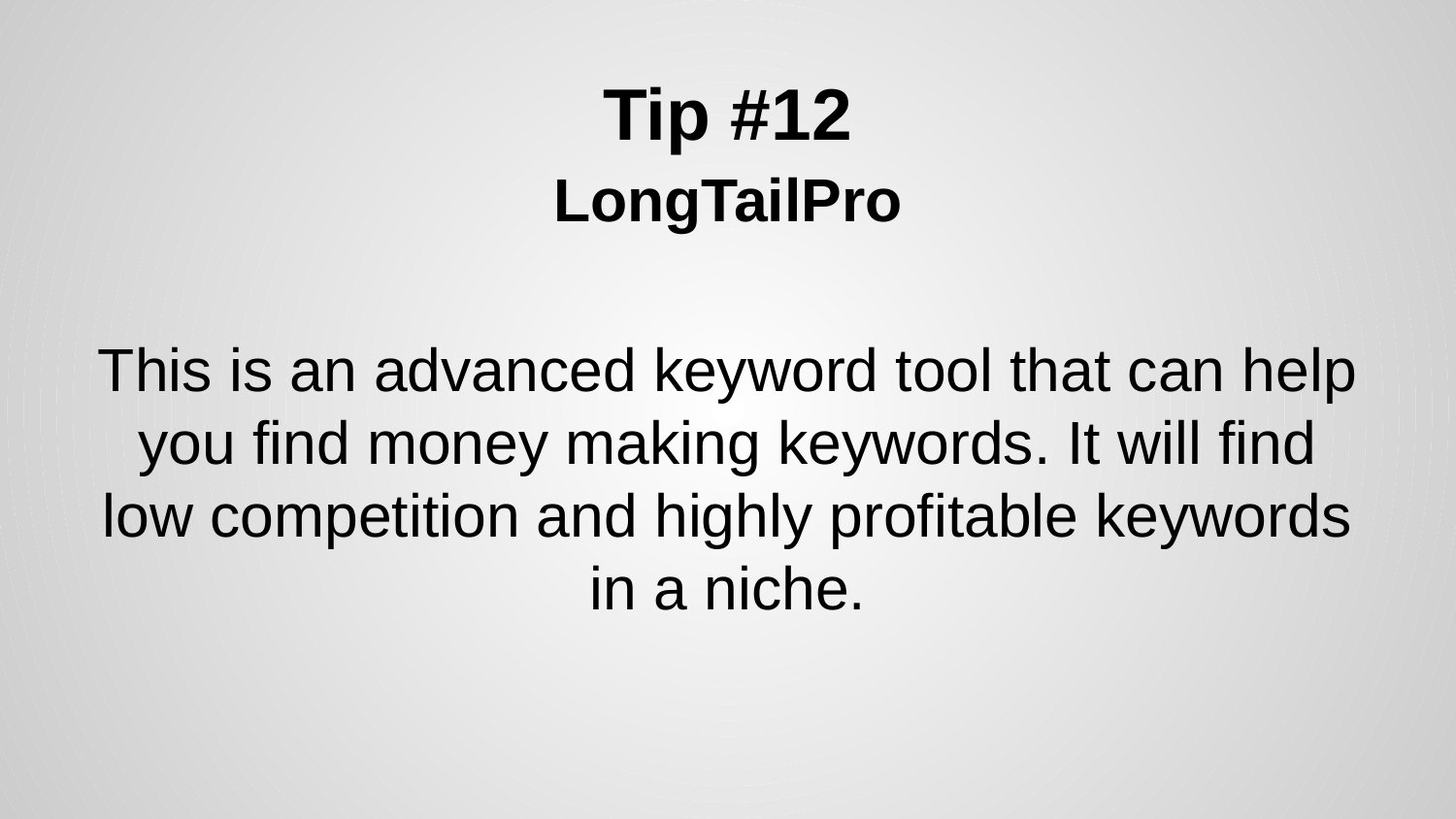

# Tip #12

LongTailPro

This is an advanced keyword tool that can help you find money making keywords. It will find low competition and highly profitable keywords in a niche.